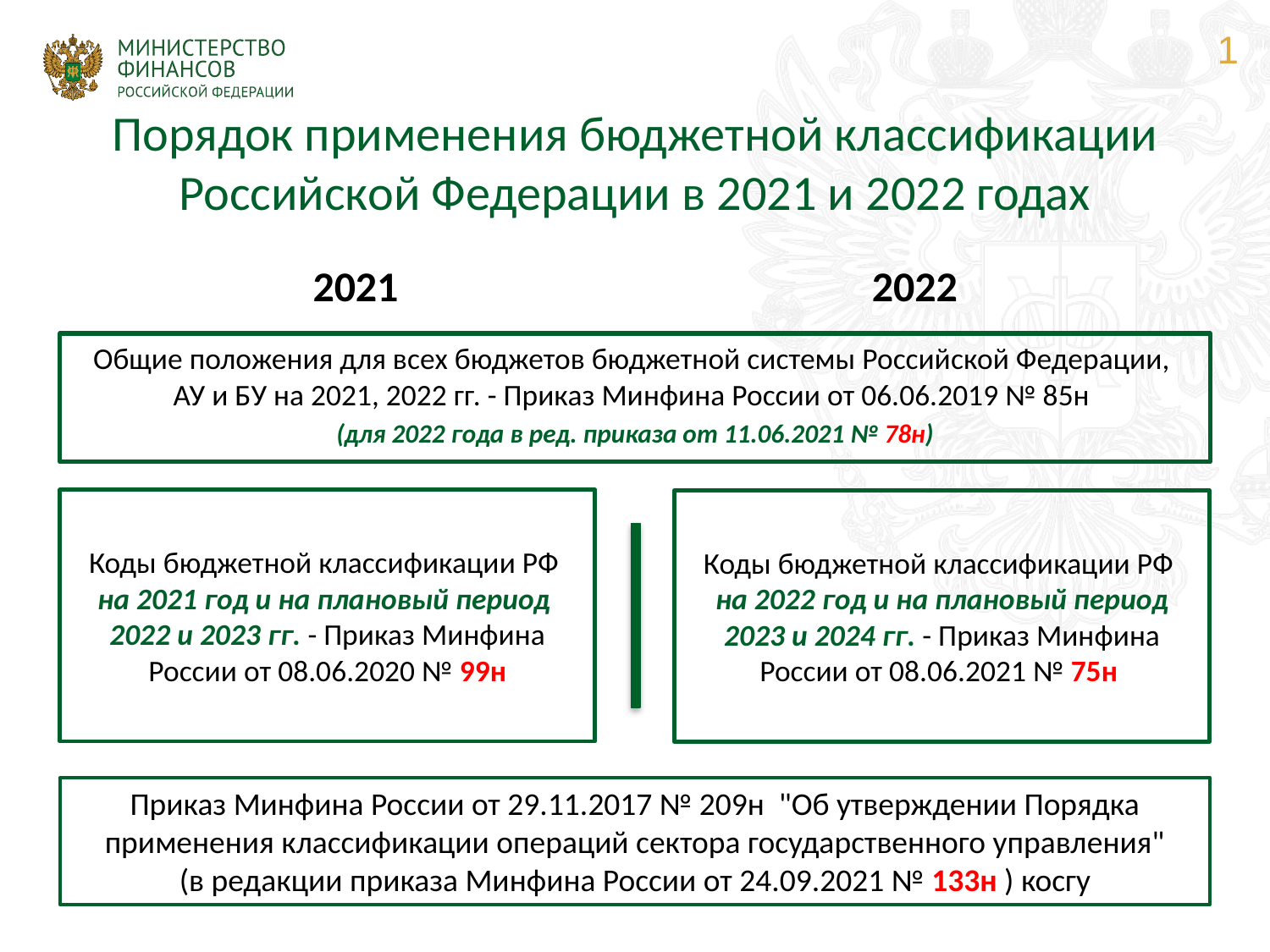

1
# Порядок применения бюджетной классификации Российской Федерации в 2021 и 2022 годах
2021
2022
Общие положения для всех бюджетов бюджетной системы Российской Федерации,
АУ и БУ на 2021, 2022 гг. - Приказ Минфина России от 06.06.2019 № 85н
(для 2022 года в ред. приказа от 11.06.2021 № 78н)
Коды бюджетной классификации РФ
на 2021 год и на плановый период
2022 и 2023 гг. - Приказ Минфина России от 08.06.2020 № 99н
Коды бюджетной классификации РФ
на 2022 год и на плановый период 2023 и 2024 гг. - Приказ Минфина России от 08.06.2021 № 75н

Приказ Минфина России от 29.11.2017 № 209н  "Об утверждении Порядка применения классификации операций сектора государственного управления"
(в редакции приказа Минфина России от 24.09.2021 № 133н ) косгу